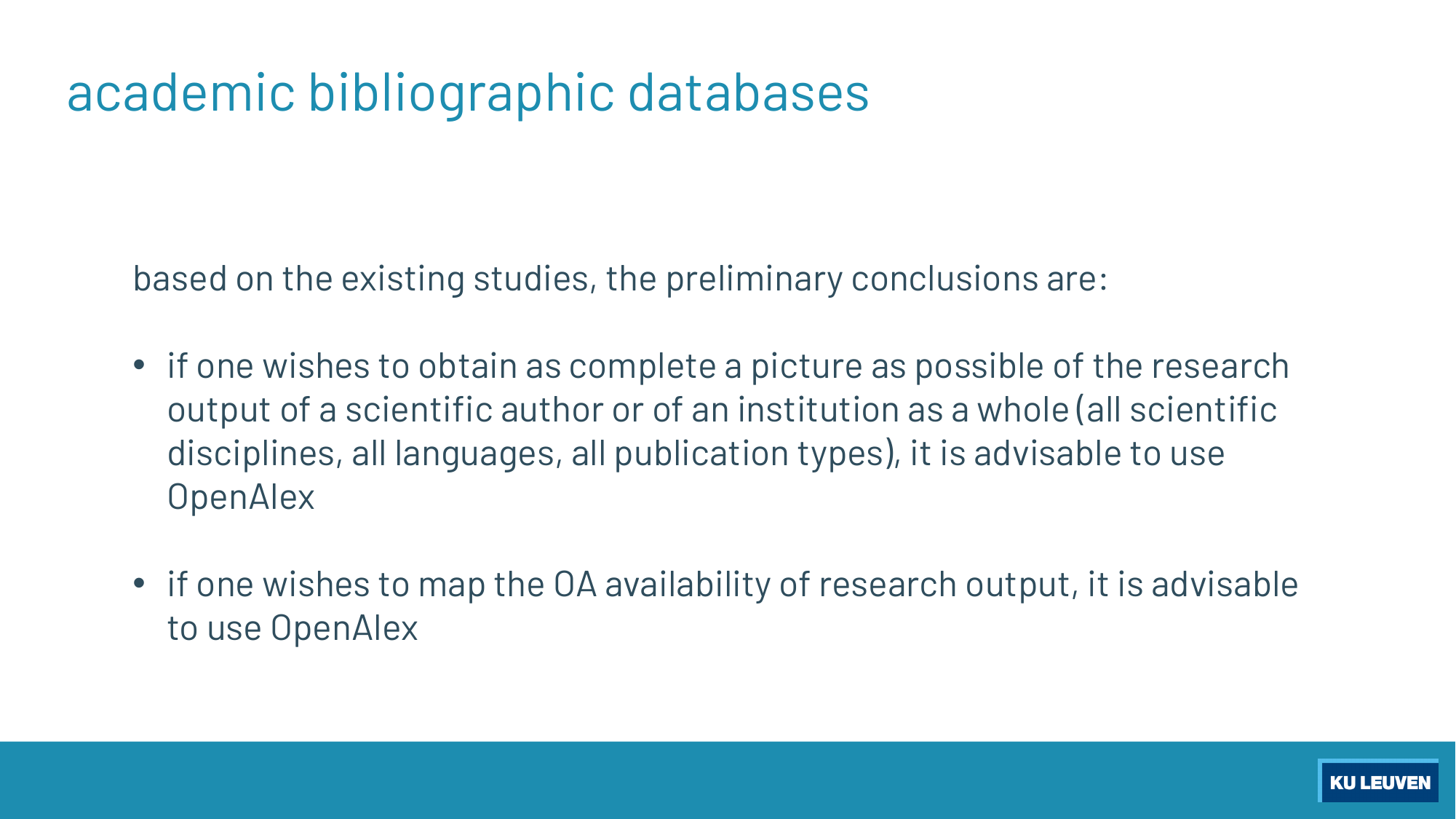

academic bibliographic databases
based on the existing studies, the preliminary conclusions are:

if one wishes to obtain as complete a picture as possible of the research output of a scientific author or of an institution as a whole (all scientific disciplines, all languages, all publication types), it is advisable to use OpenAlex

if one wishes to map the OA availability of research output, it is advisable to use OpenAlex